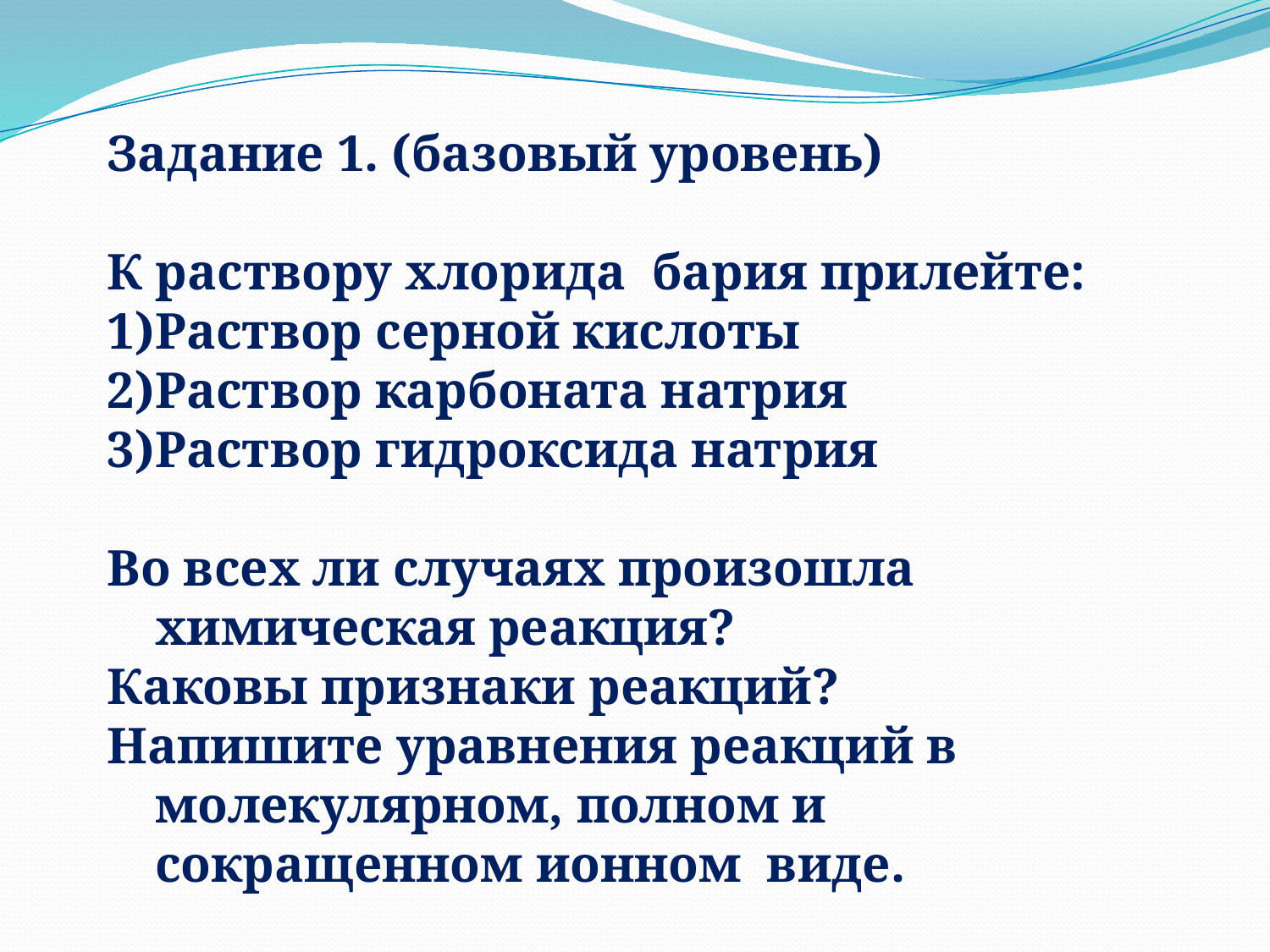

Задание 1. (базовый уровень)

К раствору хлорида  бария прилейте:
Раствор серной кислоты
Раствор карбоната натрия
Раствор гидроксида натрия

Во всех ли случаях произошла химическая реакция?
Каковы признаки реакций?
Напишите уравнения реакций в молекулярном, полном и сокращенном ионном  виде.